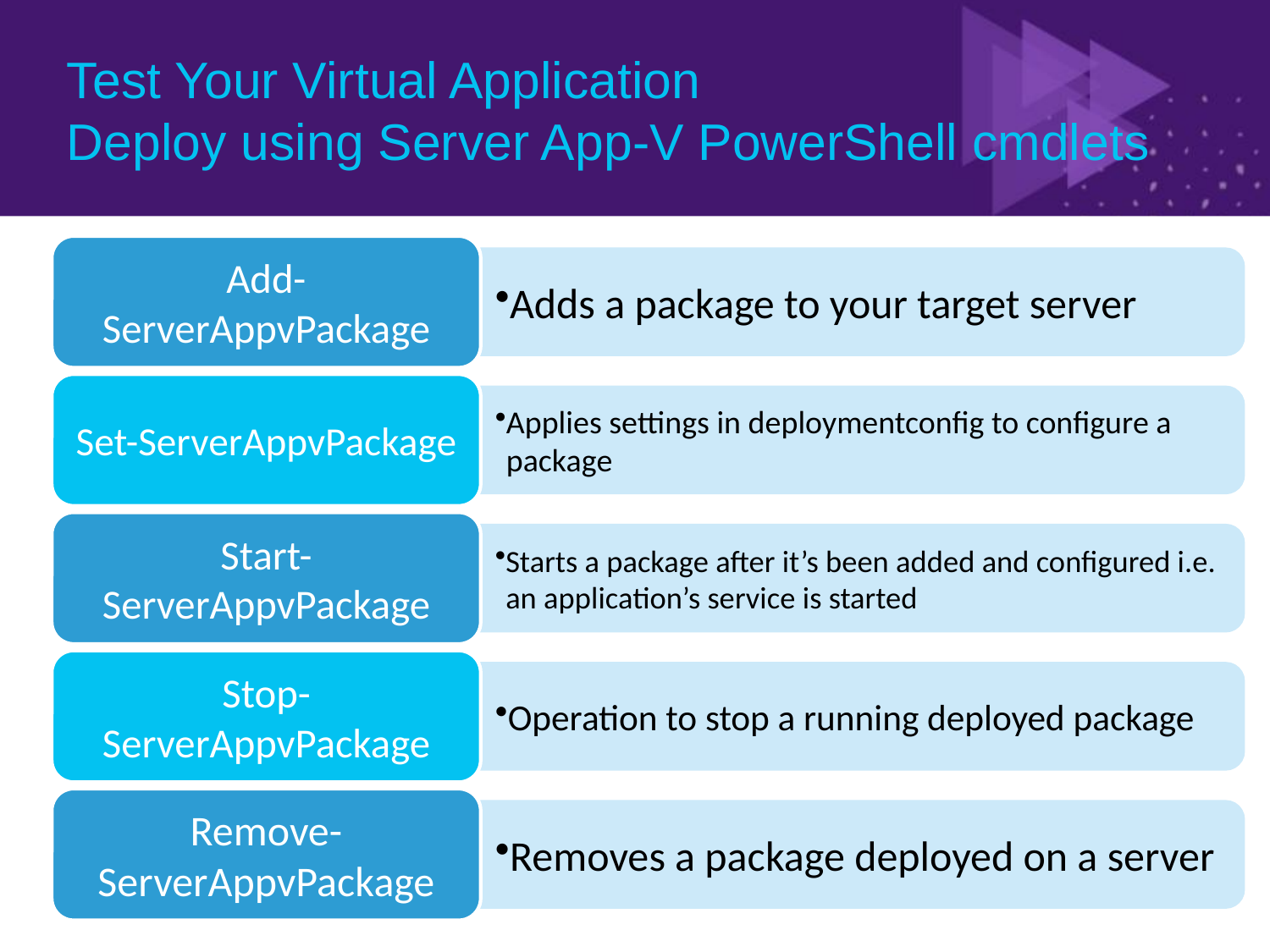

# Test Your Virtual Application Deploy using Server App-V PowerShell cmdlets
Add-ServerAppvPackage
Adds a package to your target server
Set-ServerAppvPackage
Applies settings in deploymentconfig to configure a package
Start-ServerAppvPackage
Stop-ServerAppvPackage
Starts a package after it’s been added and configured i.e. an application’s service is started
Operation to stop a running deployed package
Remove-ServerAppvPackage
Removes a package deployed on a server